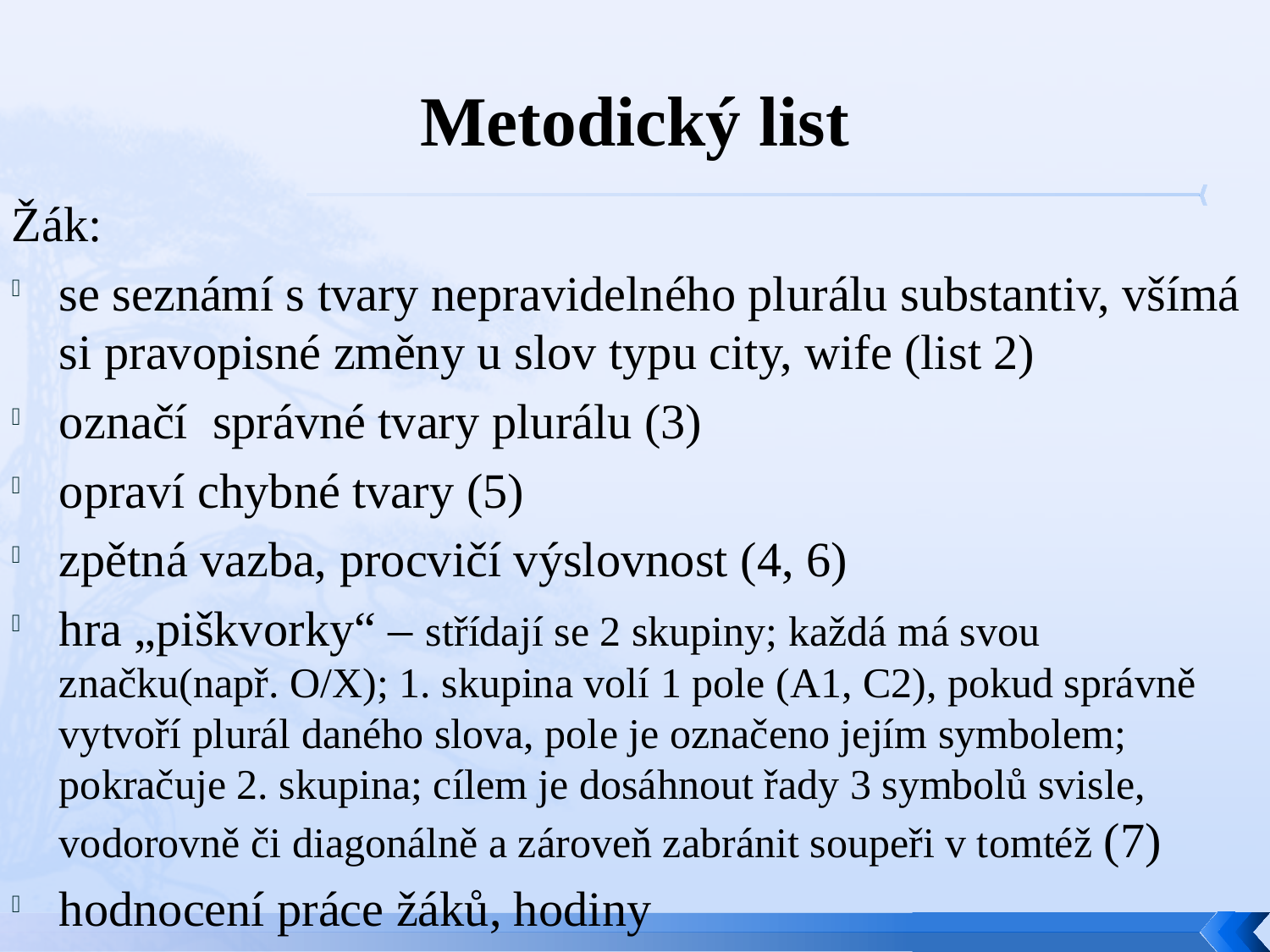

# Metodický list
Žák:
se seznámí s tvary nepravidelného plurálu substantiv, všímá si pravopisné změny u slov typu city, wife (list 2)
označí  správné tvary plurálu (3)
opraví chybné tvary (5)
zpětná vazba, procvičí výslovnost (4, 6)
hra „piškvorky“ – střídají se 2 skupiny; každá má svou značku(např. O/X); 1. skupina volí 1 pole (A1, C2), pokud správně vytvoří plurál daného slova, pole je označeno jejím symbolem; pokračuje 2. skupina; cílem je dosáhnout řady 3 symbolů svisle, vodorovně či diagonálně a zároveň zabránit soupeři v tomtéž (7)
hodnocení práce žáků, hodiny